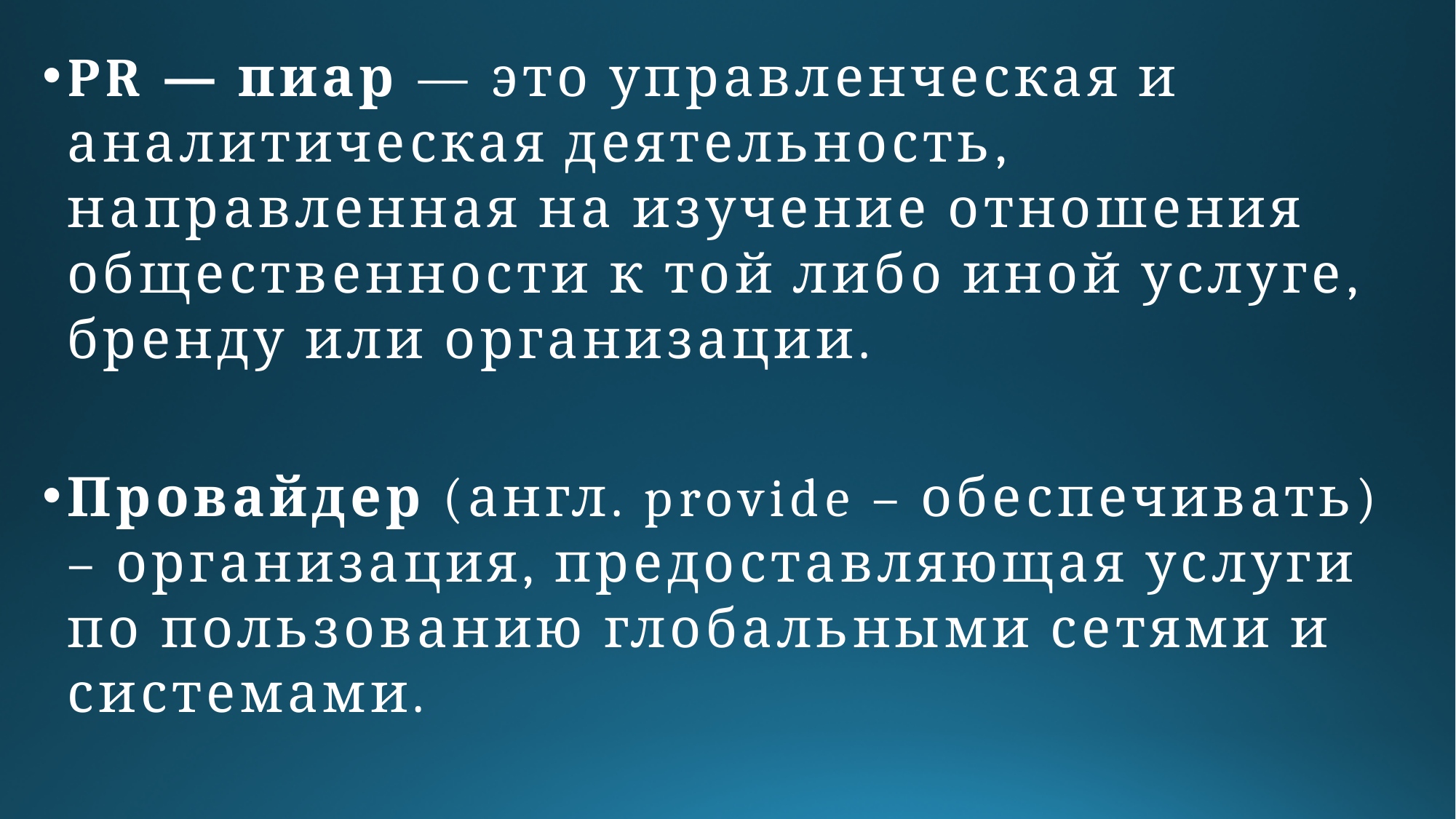

PR — пиар — это управленческая и аналитическая деятельность, направленная на изучение отношения общественности к той либо иной услуге, бренду или организации.

Провайдер (англ. provide – обеспечивать) – организация, предоставляющая услуги по пользованию глобальными сетями и системами.